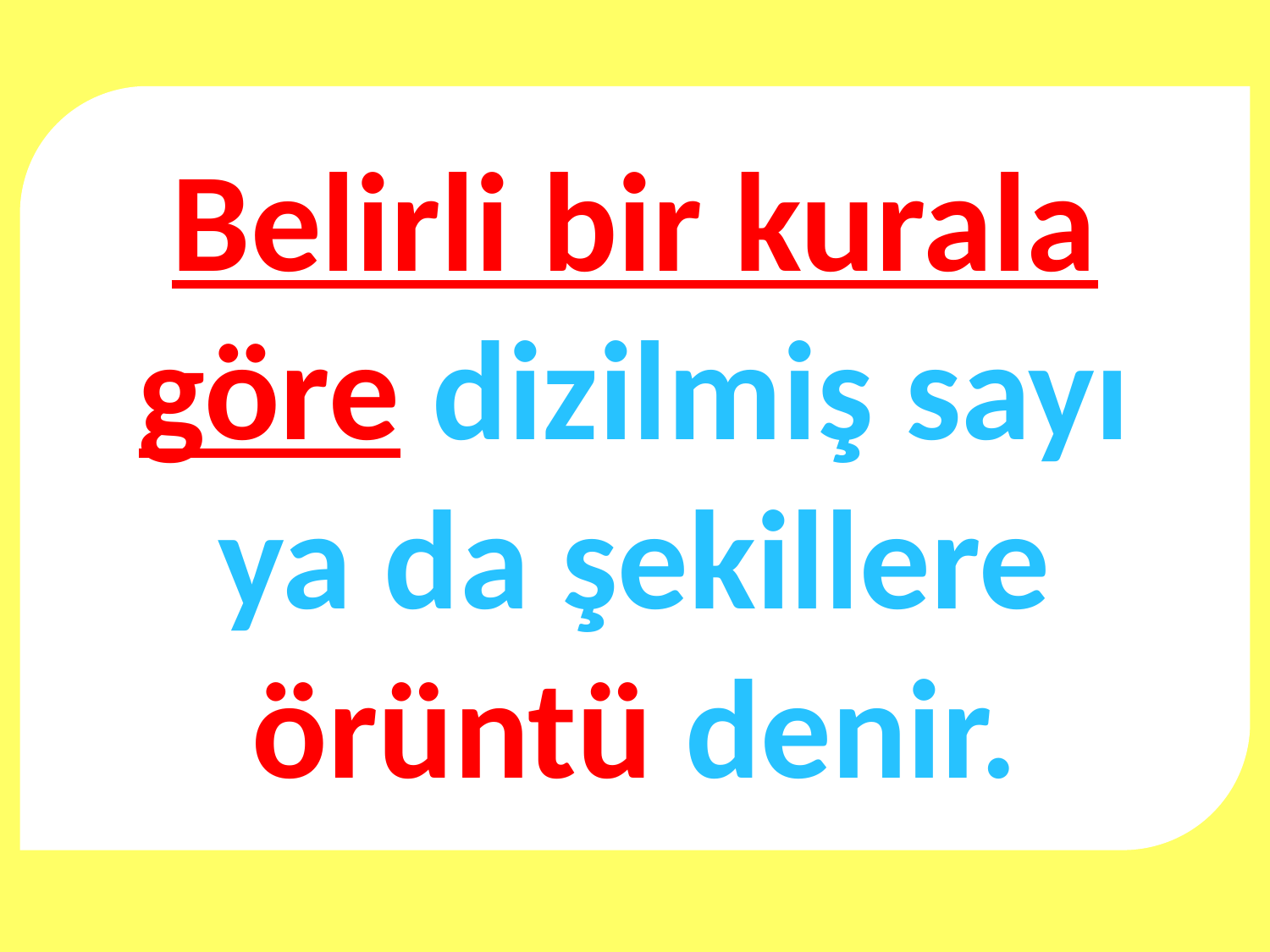

Belirli bir kurala göre dizilmiş sayı ya da şekillere örüntü denir.